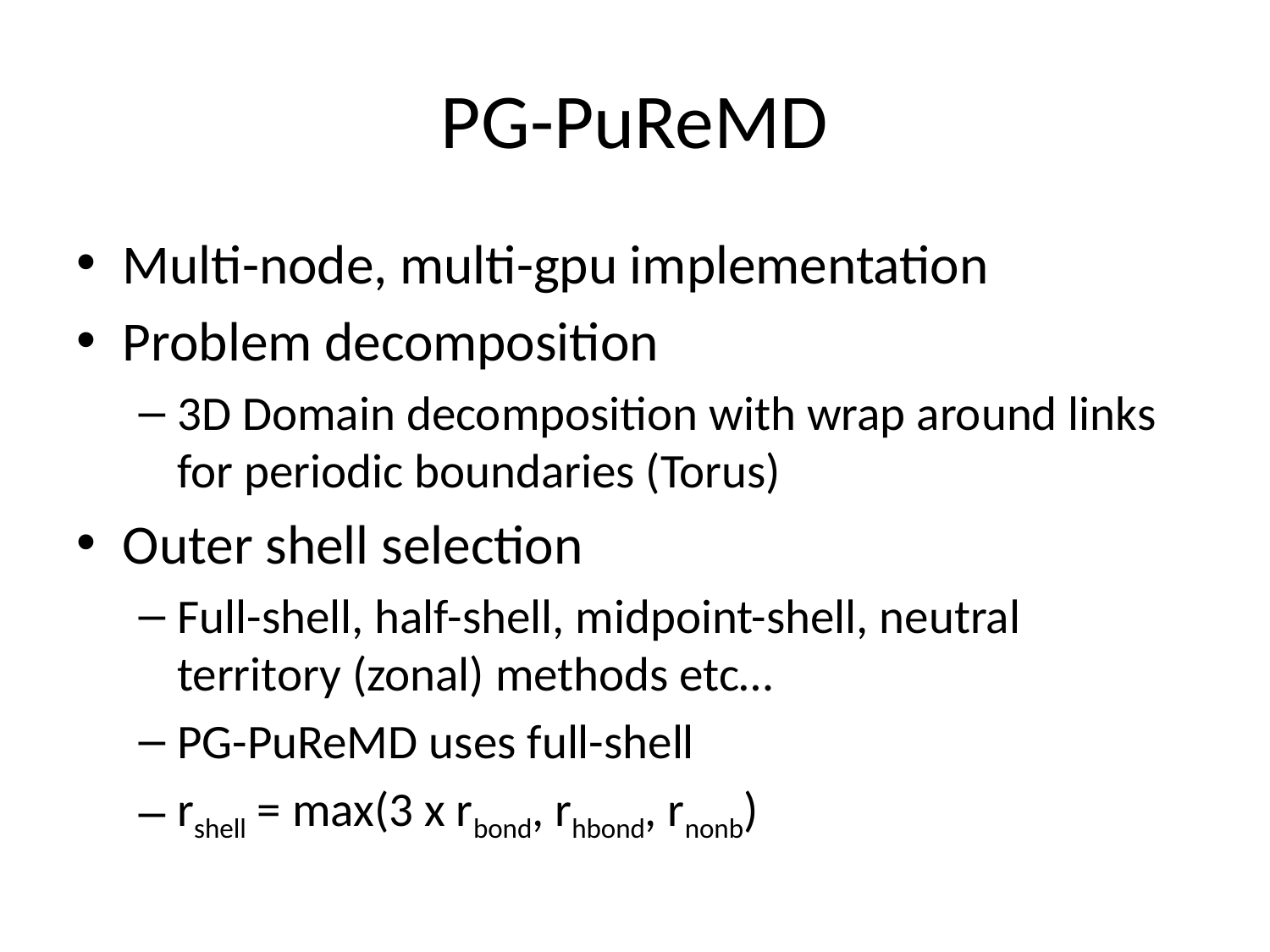

# PG-PuReMD
Multi-node, multi-gpu implementation
Problem decomposition
3D Domain decomposition with wrap around links for periodic boundaries (Torus)
Outer shell selection
Full-shell, half-shell, midpoint-shell, neutral territory (zonal) methods etc…
PG-PuReMD uses full-shell
rshell = max(3 x rbond, rhbond, rnonb)